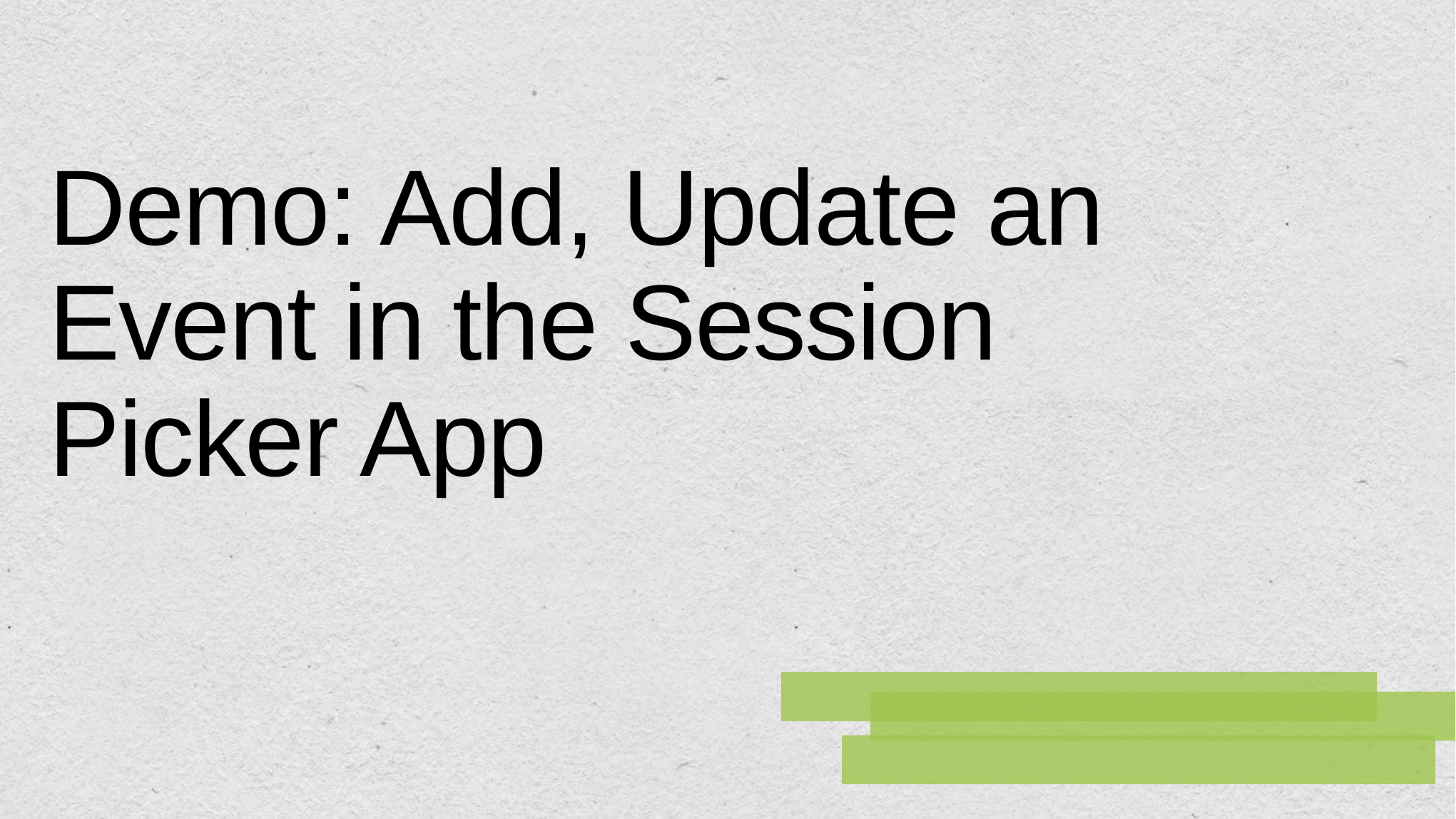

# Demo: Add, Update an Event in the Session Picker App